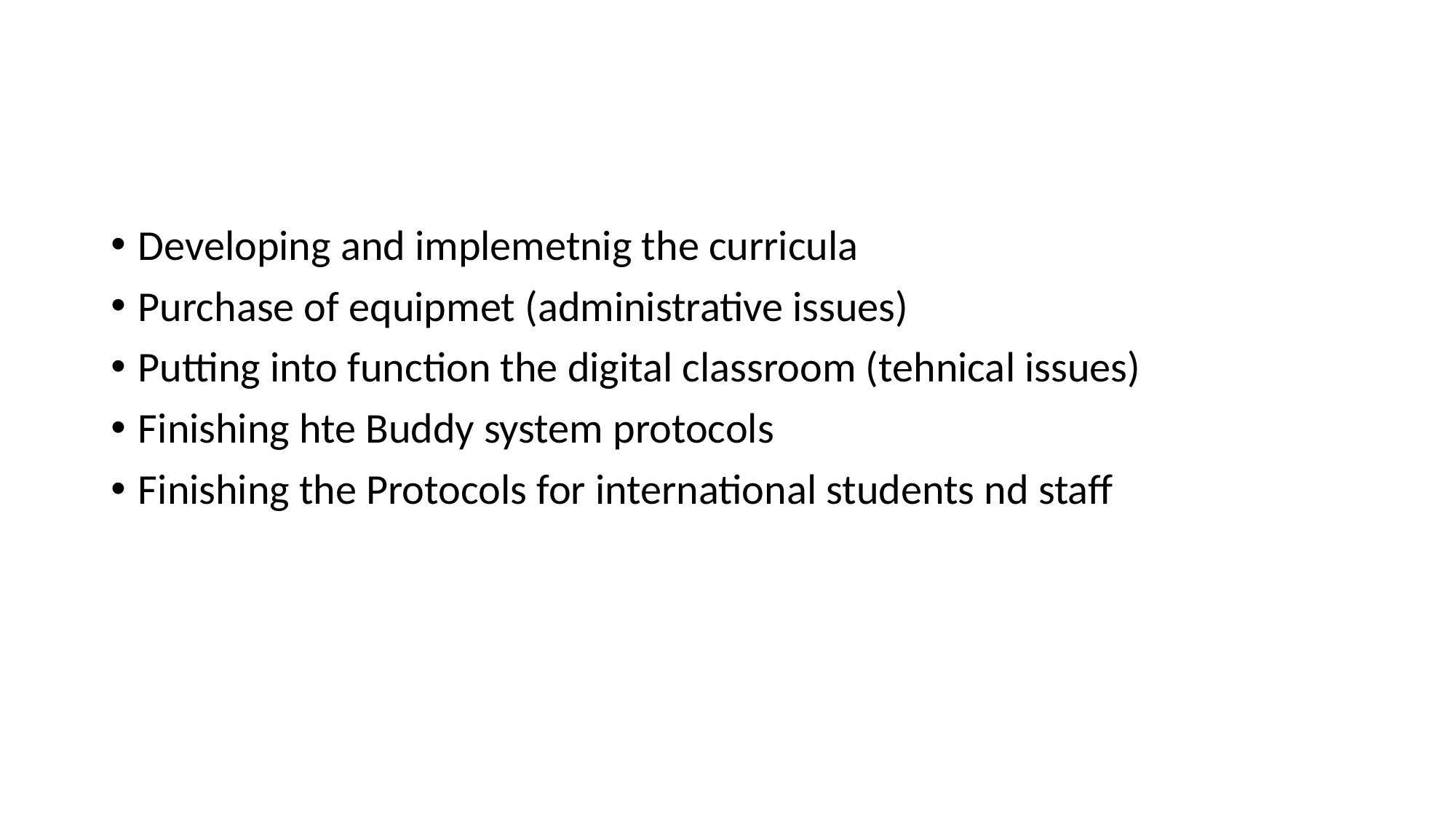

#
Developing and implemetnig the curricula
Purchase of equipmet (administrative issues)
Putting into function the digital classroom (tehnical issues)
Finishing hte Buddy system protocols
Finishing the Protocols for international students nd staff